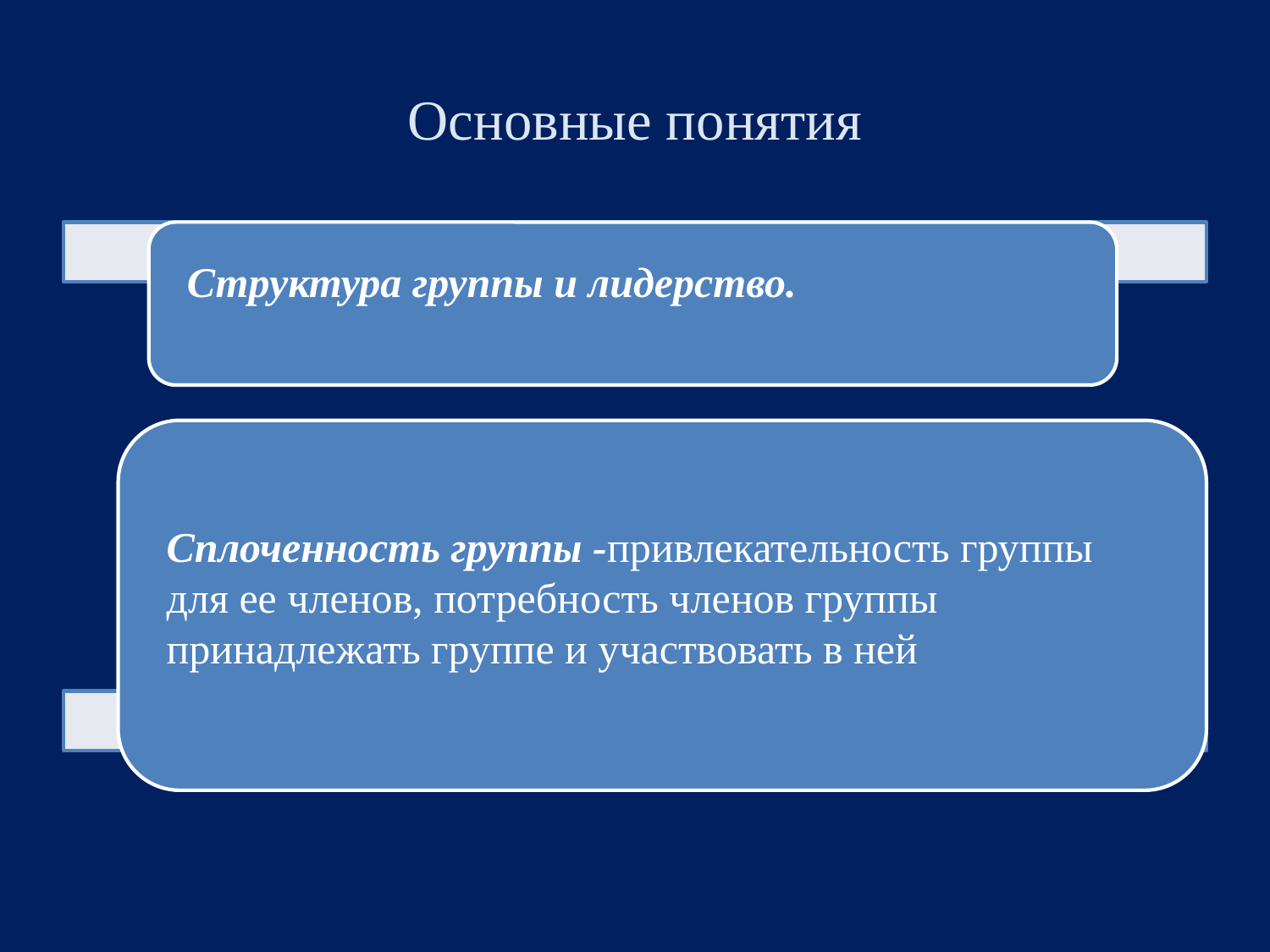

# Основные понятия
Структура группы и лидерство.

Сплоченность группы -привлекательность группы для ее членов, потребность членов группы принадлежать группе и участвовать в ней